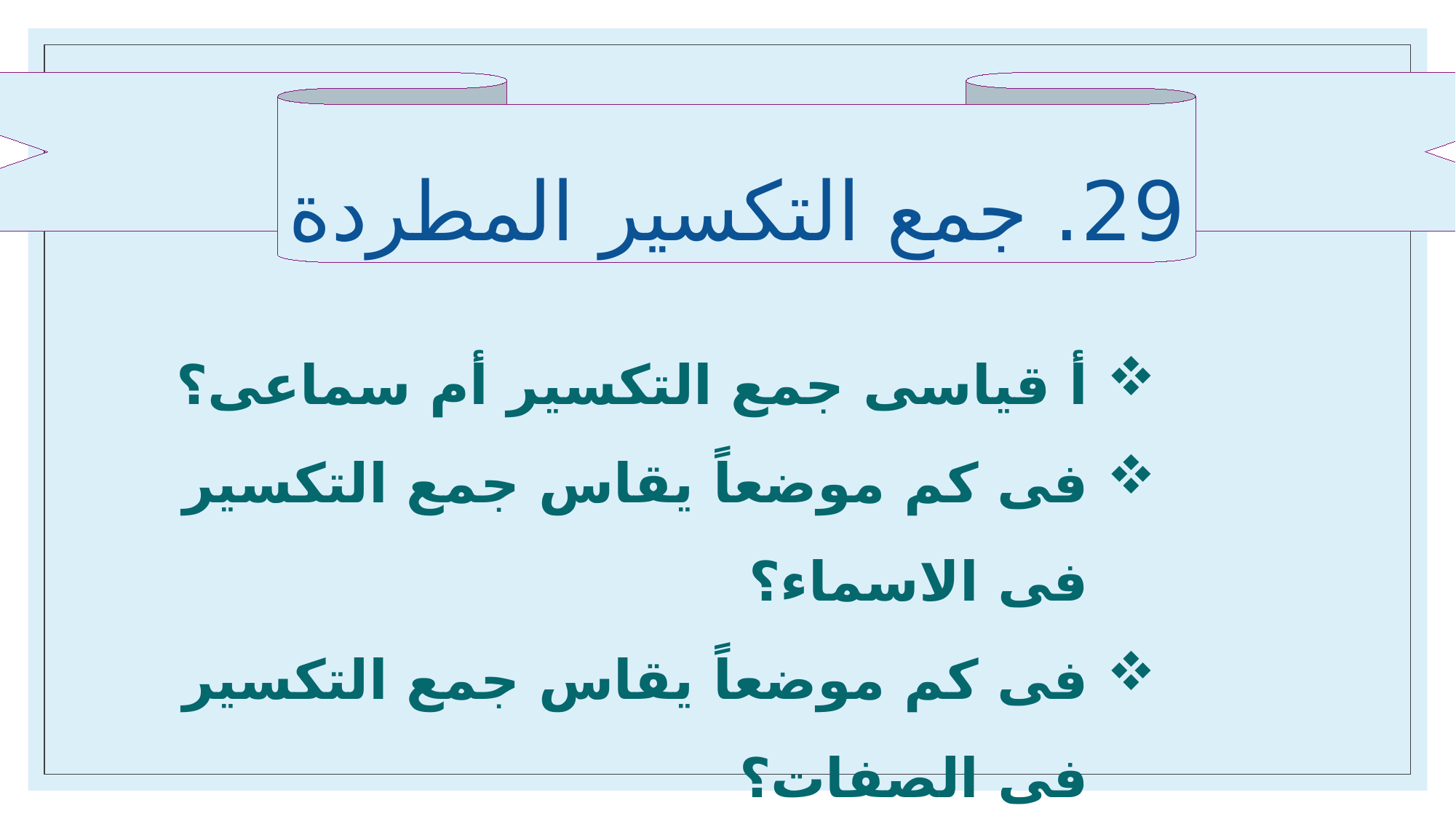

29. جمع التکسیر المطردة

أ قیاسی جمع التکسیر أم سماعی؟
فی کم موضعاً یقاس جمع التکسیر فی الاسماء؟
فی کم موضعاً یقاس جمع التکسیر فی الصفات؟